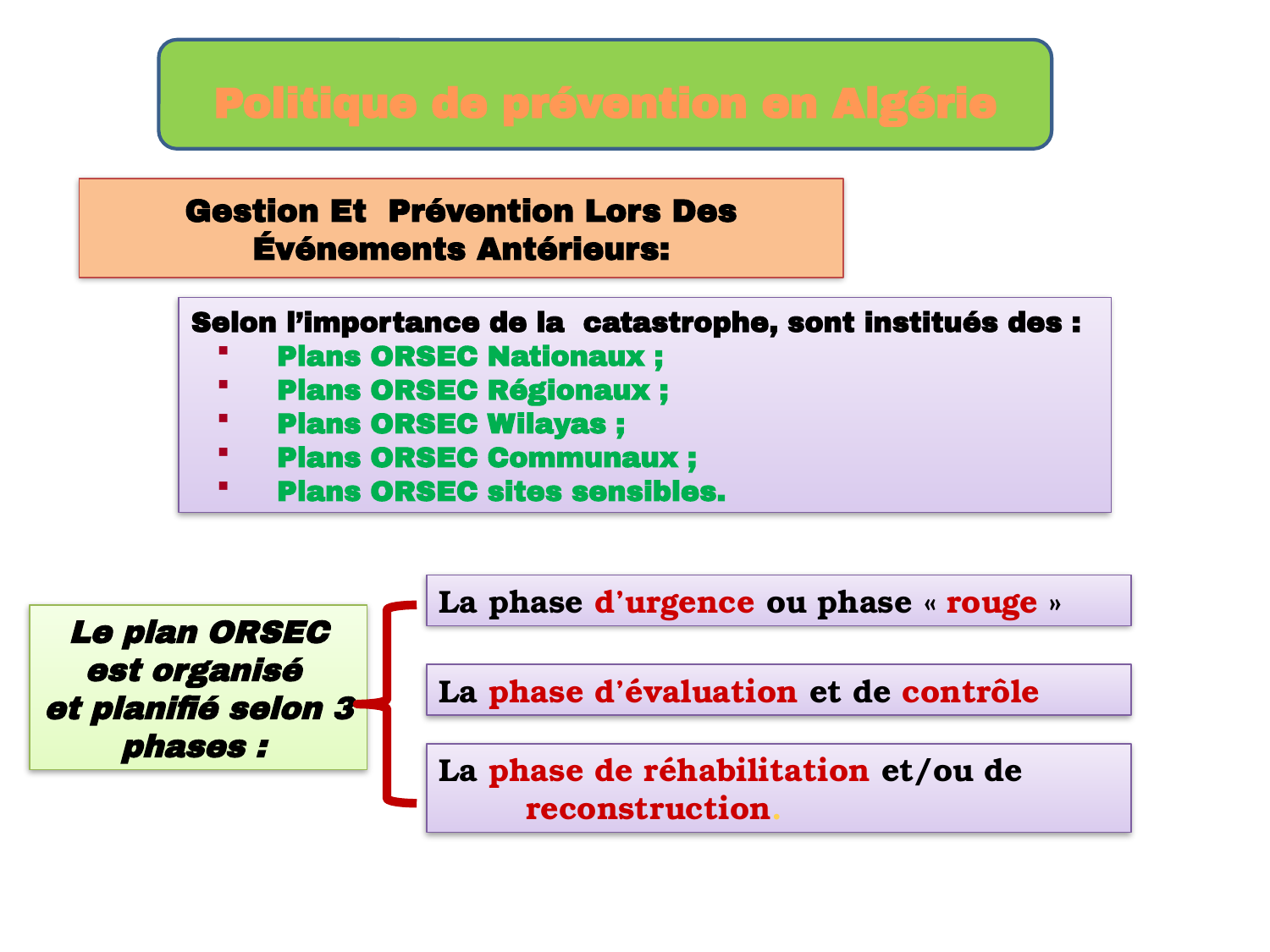

Politique de prévention en Algérie

Gestion Et  Prévention Lors Des Événements Antérieurs:
Selon l’importance de la  catastrophe, sont institués des :
 Plans ORSEC Nationaux ;
 Plans ORSEC Régionaux ;
 Plans ORSEC Wilayas ;
 Plans ORSEC Communaux ;
 Plans ORSEC sites sensibles.
La phase d’urgence ou phase « rouge »
Le plan ORSEC est organisé
et planifié selon 3 phases :

La phase d’évaluation et de contrôle
La phase de réhabilitation et/ou de reconstruction.